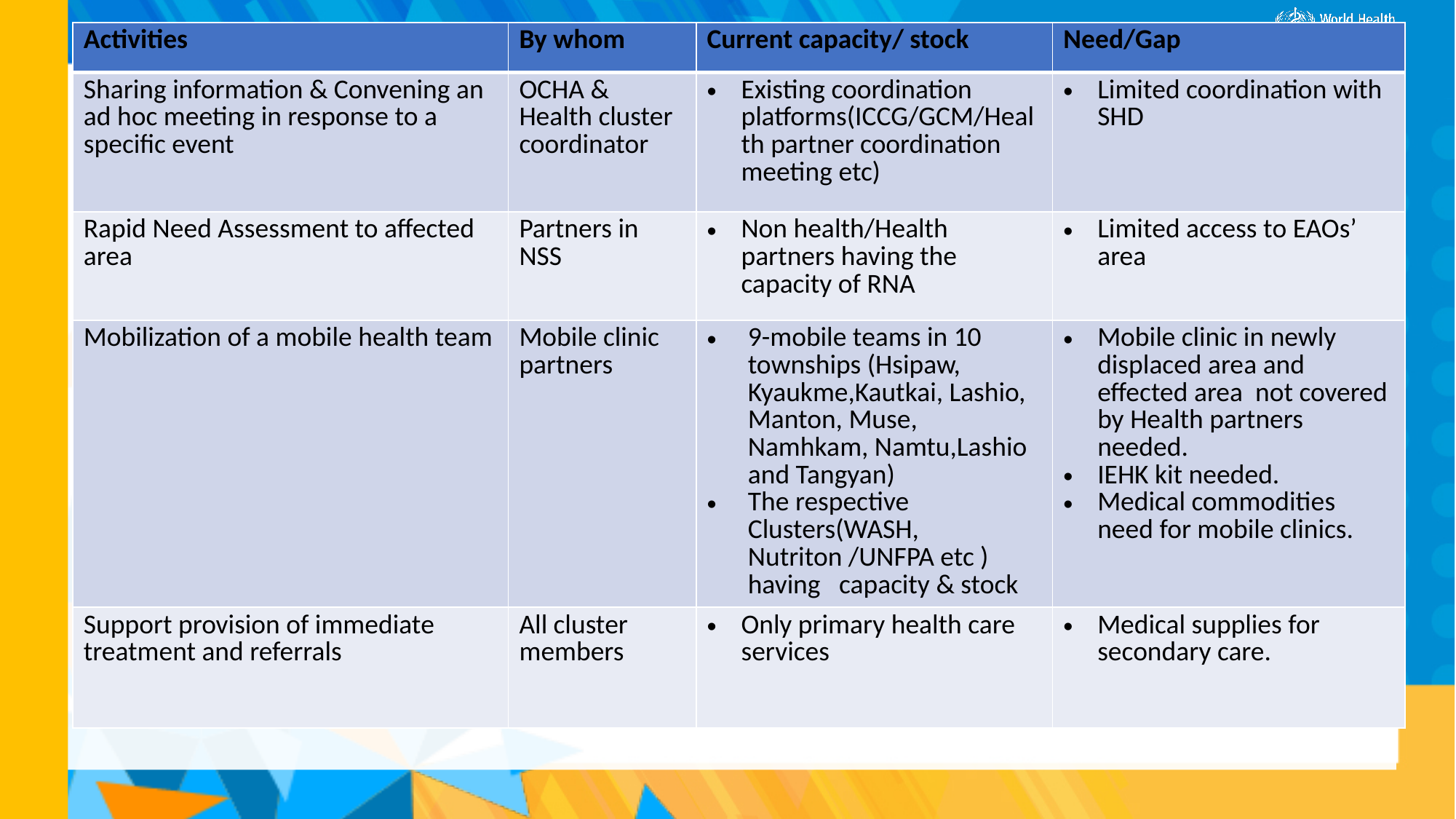

| Activities | By whom | Current capacity/ stock | Need/Gap |
| --- | --- | --- | --- |
| Sharing information & Convening an ad hoc meeting in response to a specific event | OCHA & Health cluster coordinator | Existing coordination platforms(ICCG/GCM/Health partner coordination meeting etc) | Limited coordination with SHD |
| Rapid Need Assessment to affected area | Partners in NSS | Non health/Health partners having the capacity of RNA | Limited access to EAOs’ area |
| Mobilization of a mobile health team | Mobile clinic partners | 9-mobile teams in 10 townships (Hsipaw, Kyaukme,Kautkai, Lashio, Manton, Muse, Namhkam, Namtu,Lashio and Tangyan) The respective Clusters(WASH, Nutriton /UNFPA etc ) having capacity & stock | Mobile clinic in newly displaced area and effected area not covered by Health partners needed. IEHK kit needed. Medical commodities need for mobile clinics. |
| Support provision of immediate treatment and referrals | All cluster members | Only primary health care services | Medical supplies for secondary care. |
# Immediate emergency response